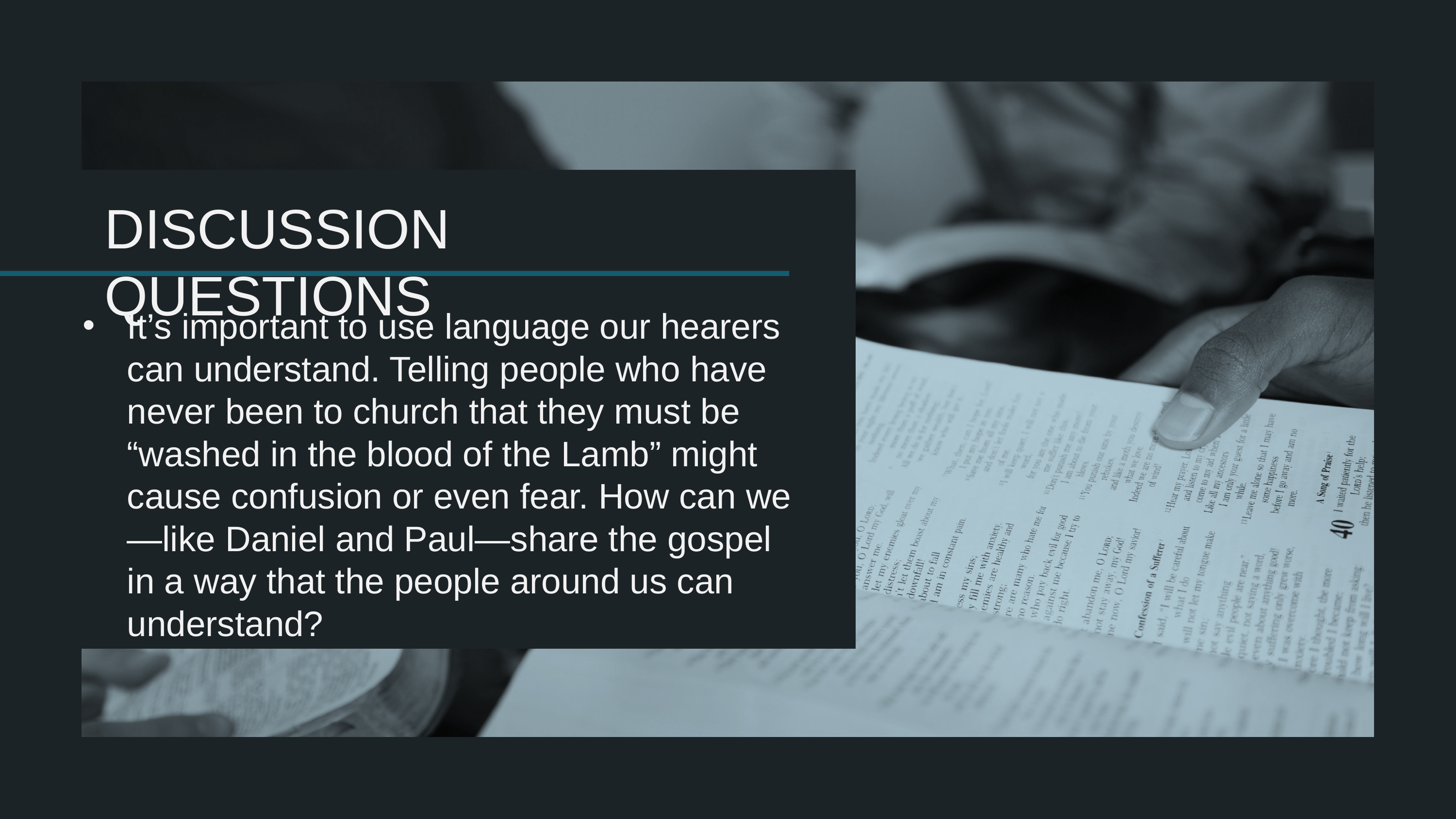

It’s important to use language our hearers can understand. Telling people who have never been to church that they must be “washed in the blood of the Lamb” might cause confusion or even fear. How can we—like Daniel and Paul—share the gospel in a way that the people around us can understand?